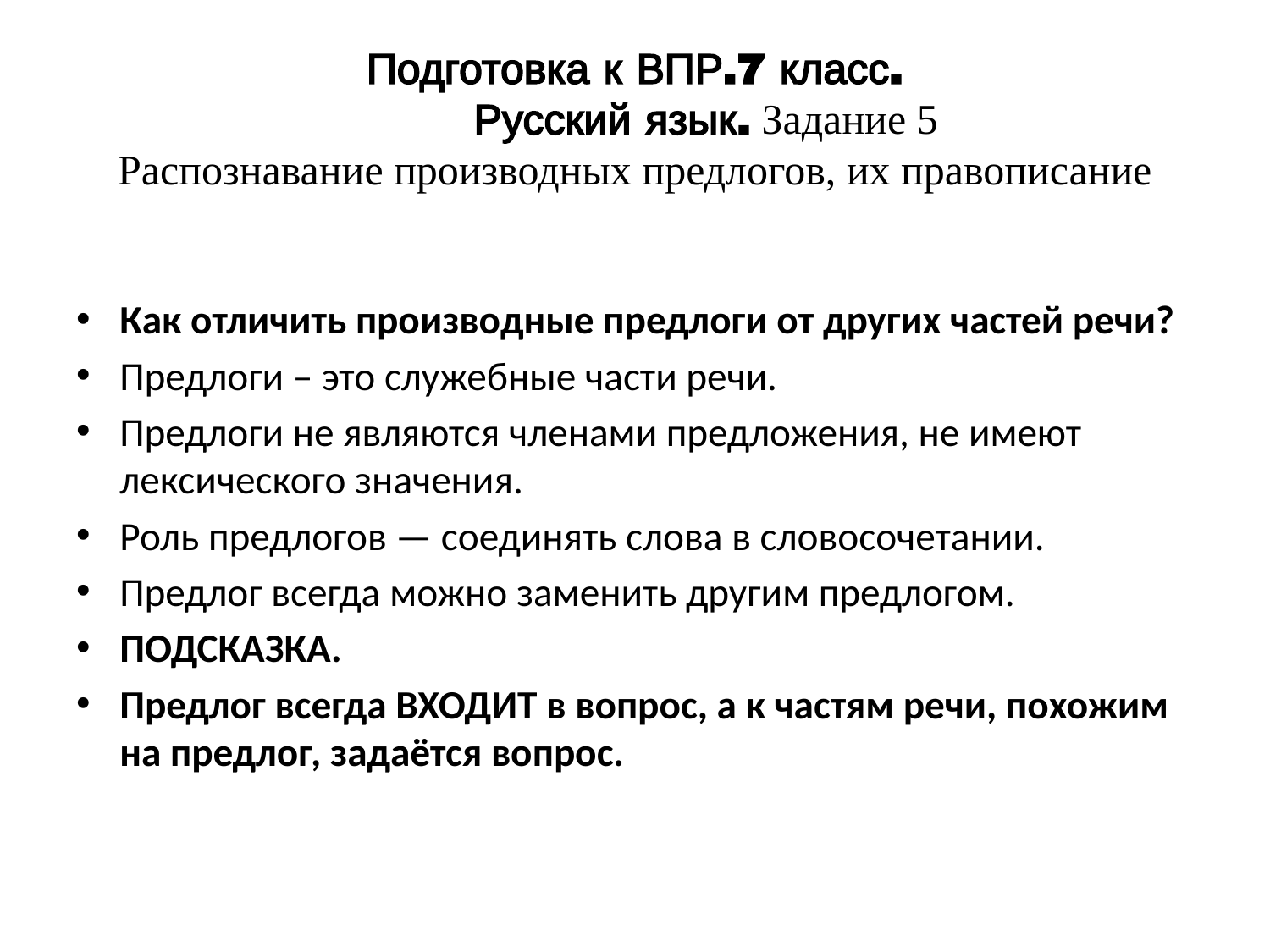

# Подготовка к ВПР.7 класс. Русский язык. Задание 5 Распознавание производных предлогов, их правописание
Как отличить производные предлоги от других частей речи?
Предлоги – это служебные части речи.
Предлоги не являются членами предложения, не имеют лексического значения.
Роль предлогов — соединять слова в словосочетании.
Предлог всегда можно заменить другим предлогом.
ПОДСКАЗКА.
Предлог всегда ВХОДИТ в вопрос, а к частям речи, похожим на предлог, задаётся вопрос.